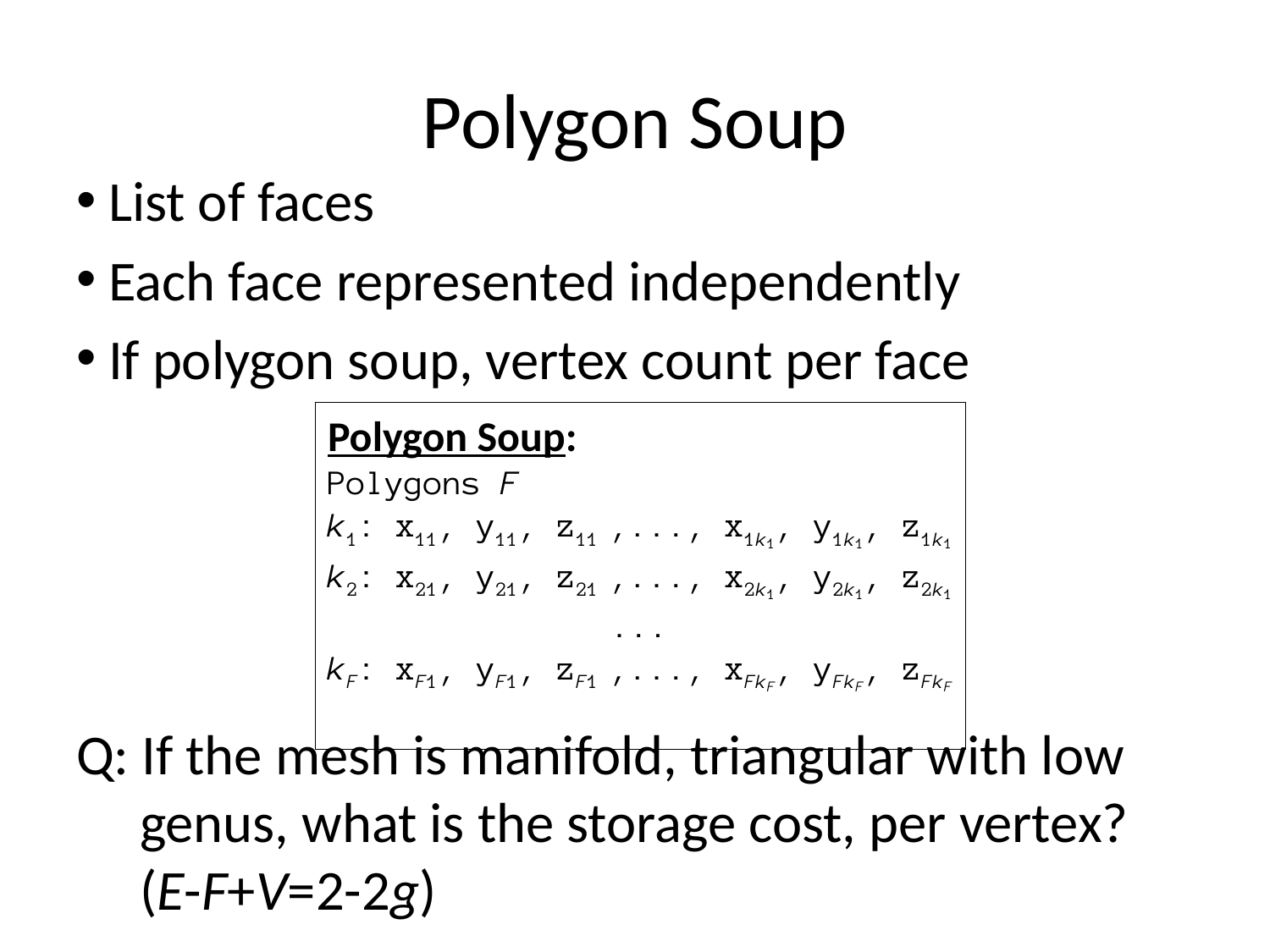

# Polygon Soup
List of faces
Each face represented independently
If polygon soup, vertex count per face

Q: If the mesh is manifold, triangular with low genus, what is the storage cost, per vertex? (E-F+V=2-2g)
Polygon Soup:
Polygons F
k1: x11, y11, z11 ,..., x1k1, y1k1, z1k1
k2: x21, y21, z21 ,..., x2k1, y2k1, z2k1
...
kF: xF1, yF1, zF1 ,..., xFkF, yFkF, zFkF